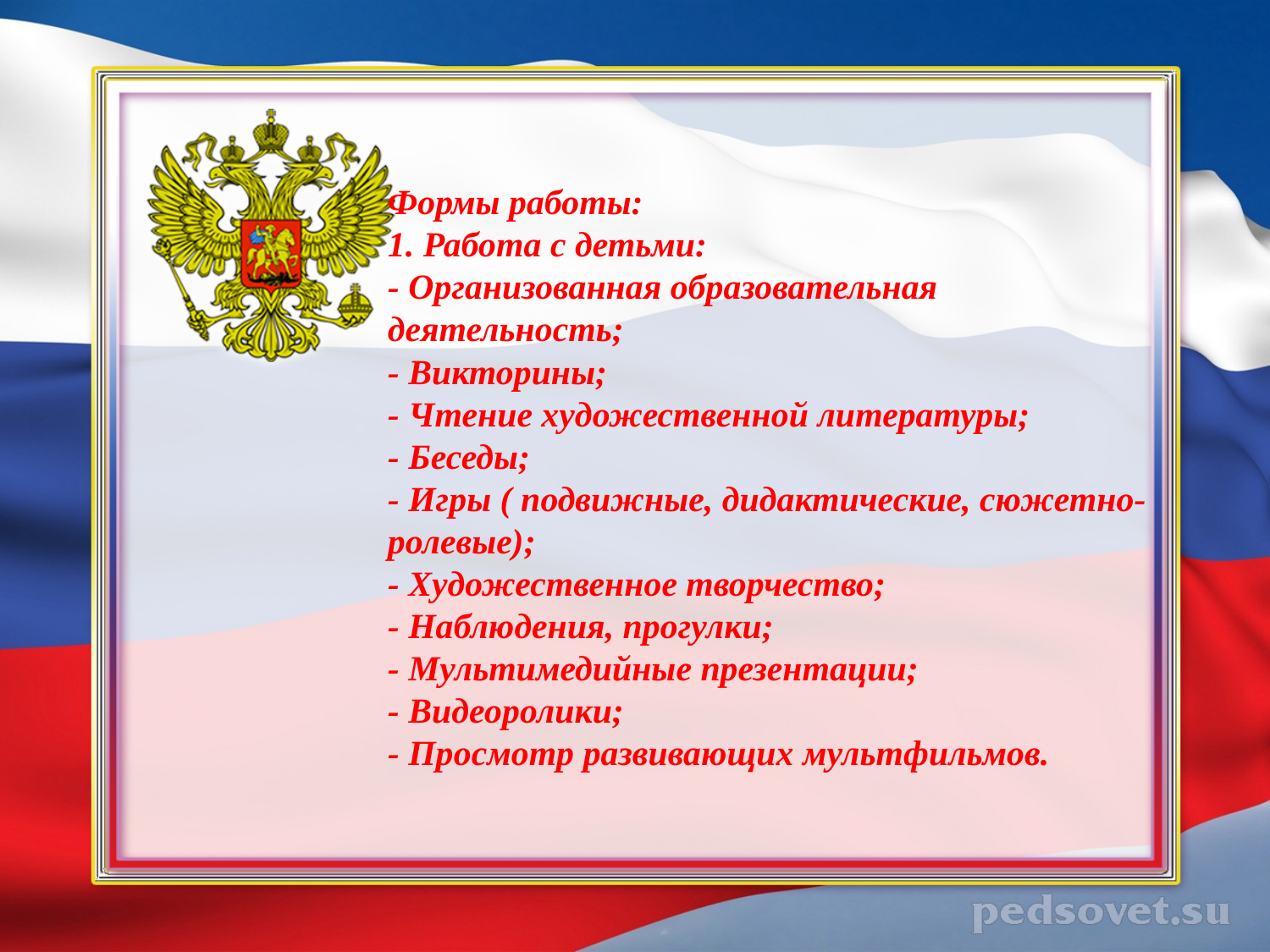

Формы работы:
1. Работа с детьми:
- Организованная образовательная деятельность;
- Викторины;
- Чтение художественной литературы;
- Беседы;
- Игры ( подвижные, дидактические, сюжетно-ролевые);
- Художественное творчество;
- Наблюдения, прогулки;
- Мультимедийные презентации;
- Видеоролики;
- Просмотр развивающих мультфильмов.